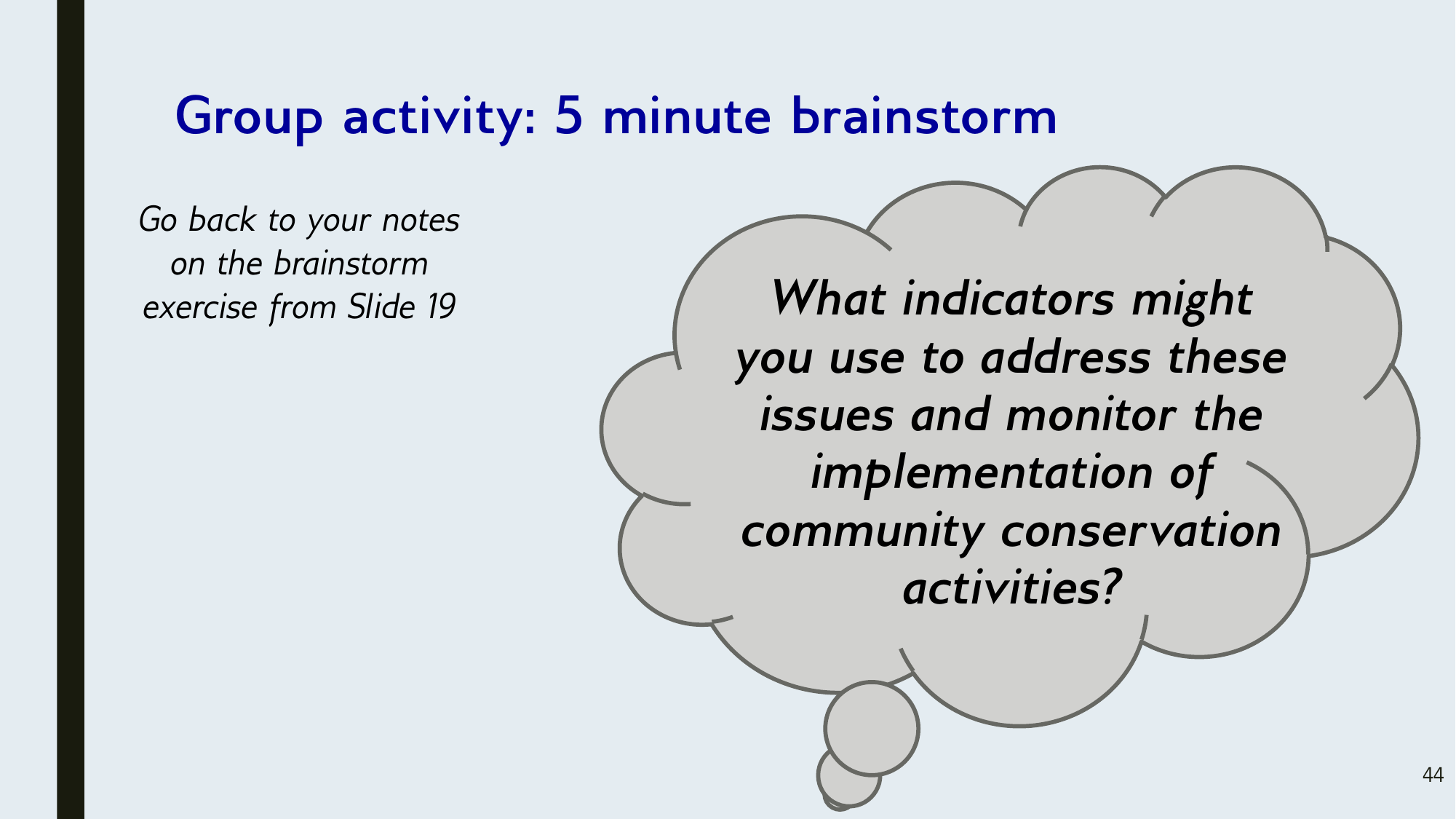

# Group activity: 5 minute brainstorm

Go back to your notes on the brainstorm exercise from Slide 19
What indicators might you use to address these issues and monitor the implementation of community conservation activities?

44